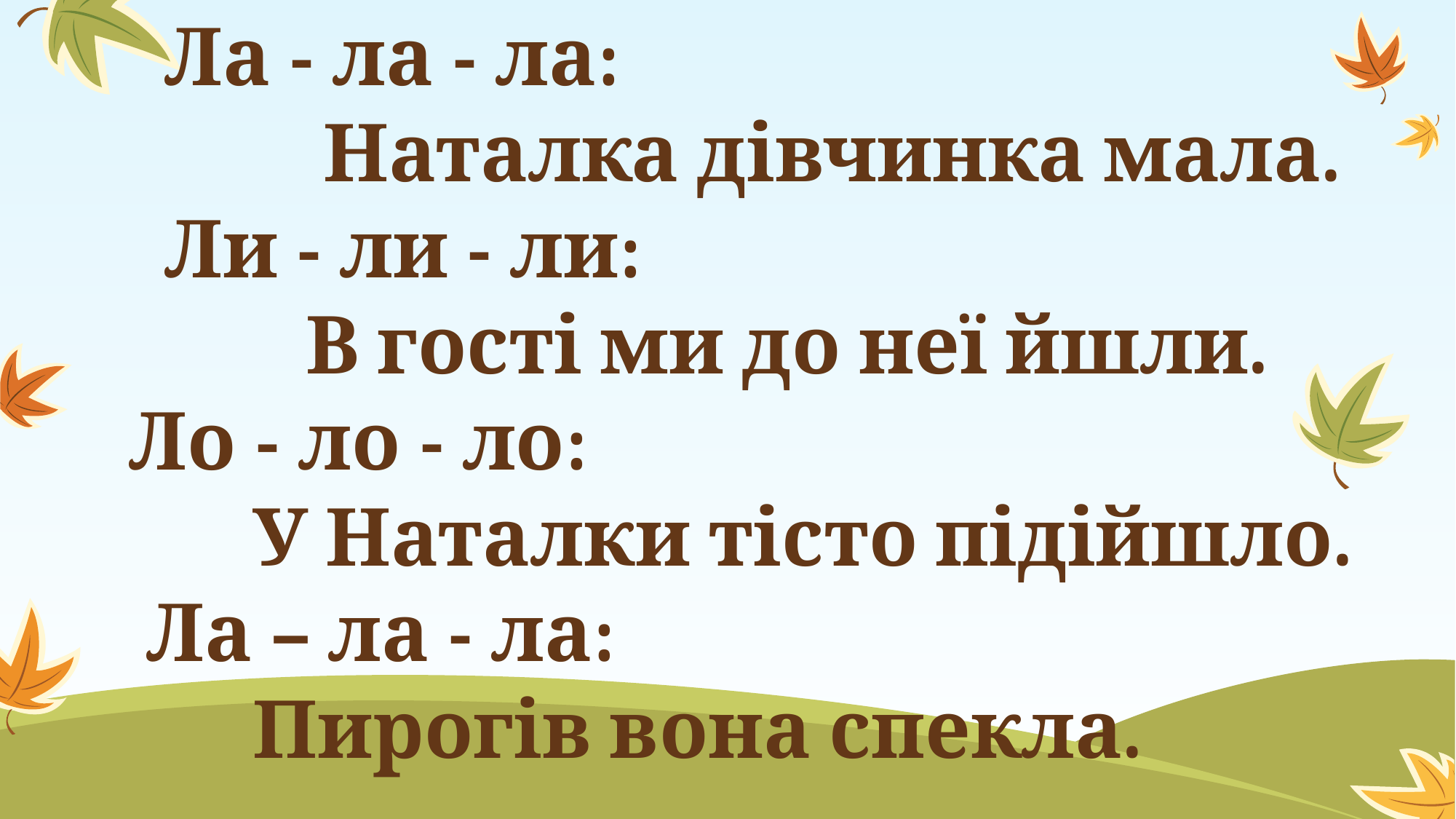

Ла - ла - ла:
                   Наталка дівчинка мала.
          Ли - ли - ли:
                  В гості ми до неї йшли.
        Ло - ло - ло:
               У Наталки тісто підійшло.
         Ла – ла - ла:
               Пирогів вона спекла.